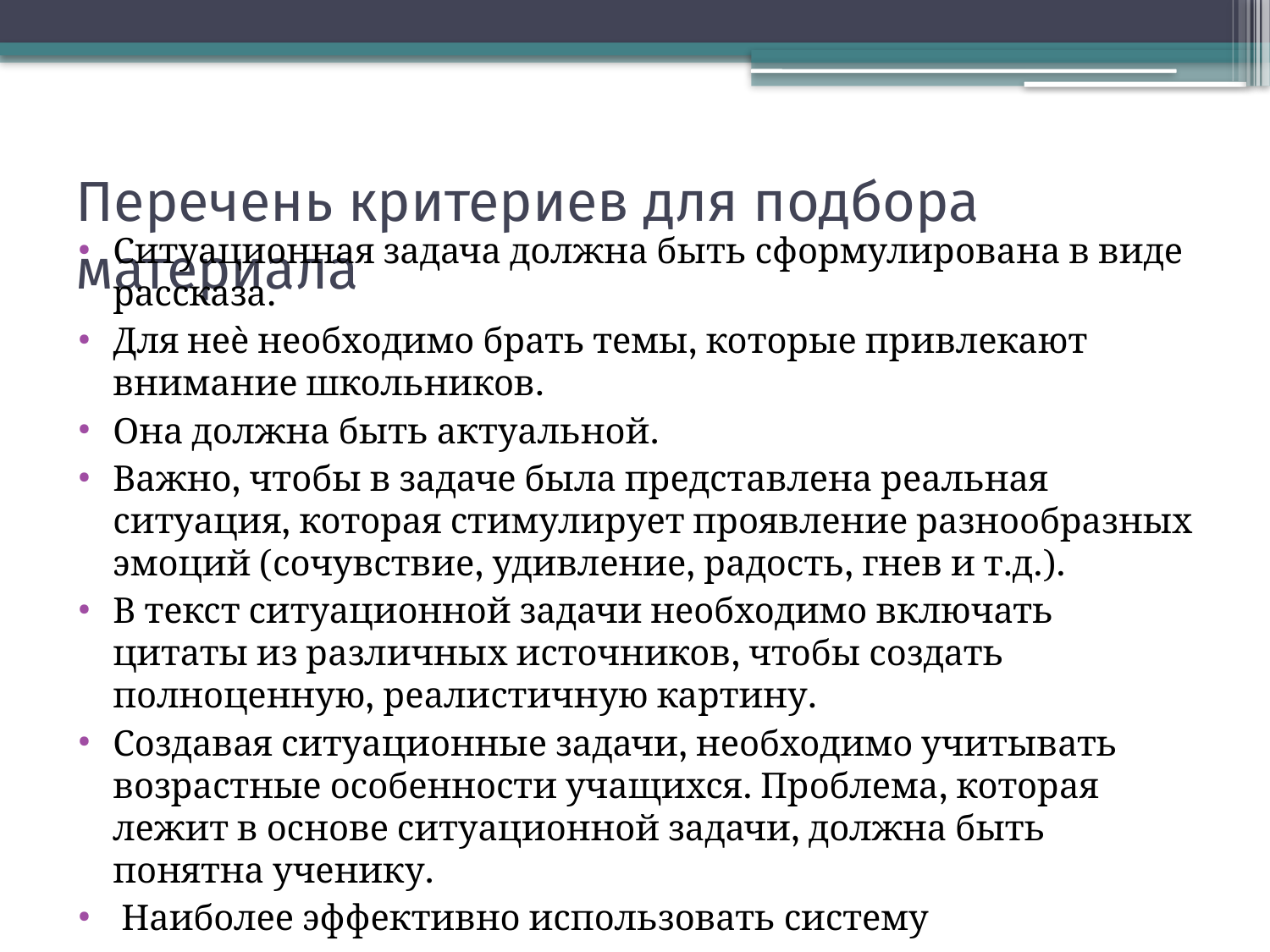

# Перечень критериев для подбора материала
Ситуационная задача должна быть сформулирована в виде рассказа.
Для неѐ необходимо брать темы, которые привлекают внимание школьников.
Она должна быть актуальной.
Важно, чтобы в задаче была представлена реальная ситуация, которая стимулирует проявление разнообразных эмоций (сочувствие, удивление, радость, гнев и т.д.).
В текст ситуационной задачи необходимо включать цитаты из различных источников, чтобы создать полноценную, реалистичную картину.
Создавая ситуационные задачи, необходимо учитывать возрастные особенности учащихся. Проблема, которая лежит в основе ситуационной задачи, должна быть понятна ученику.
 Наиболее эффективно использовать систему взаимосвязанных ситуационных задач.